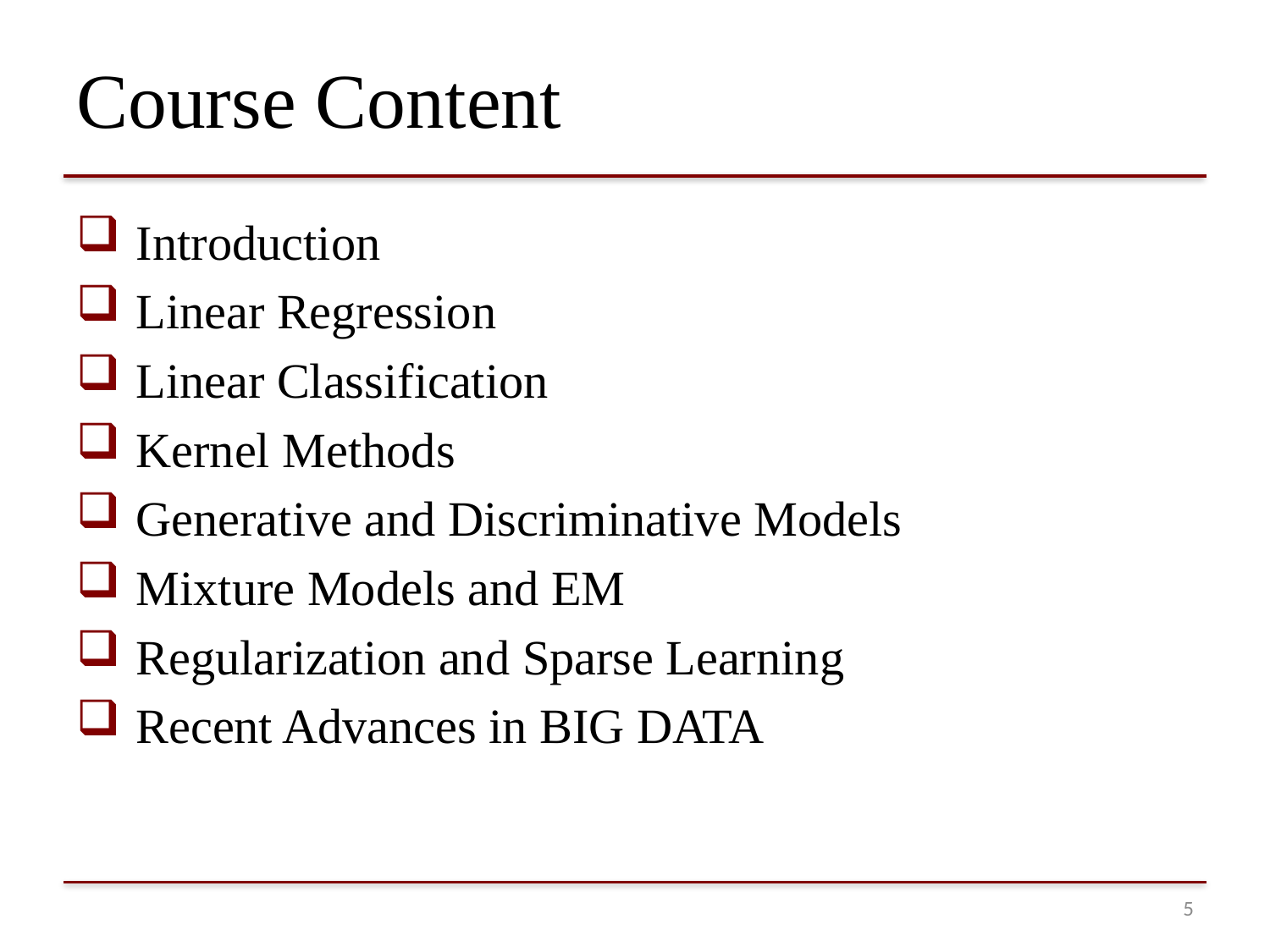

# Course Content
 Introduction
 Linear Regression
 Linear Classification
 Kernel Methods
 Generative and Discriminative Models
 Mixture Models and EM
 Regularization and Sparse Learning
 Recent Advances in BIG DATA
5